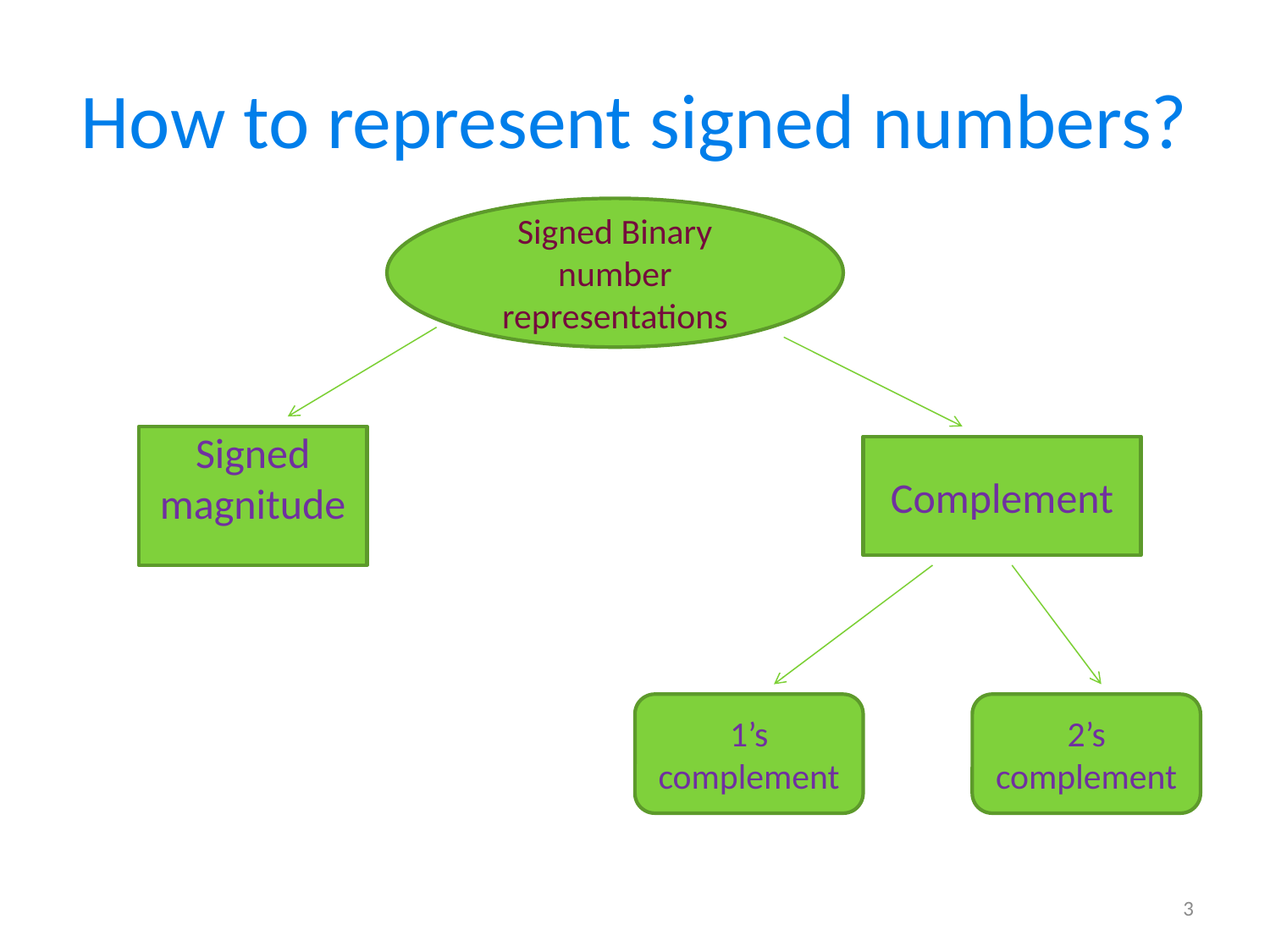

# How to represent signed numbers?
Signed Binary number representations
Signed magnitude

Complement
1’s complement
2’s complement
3